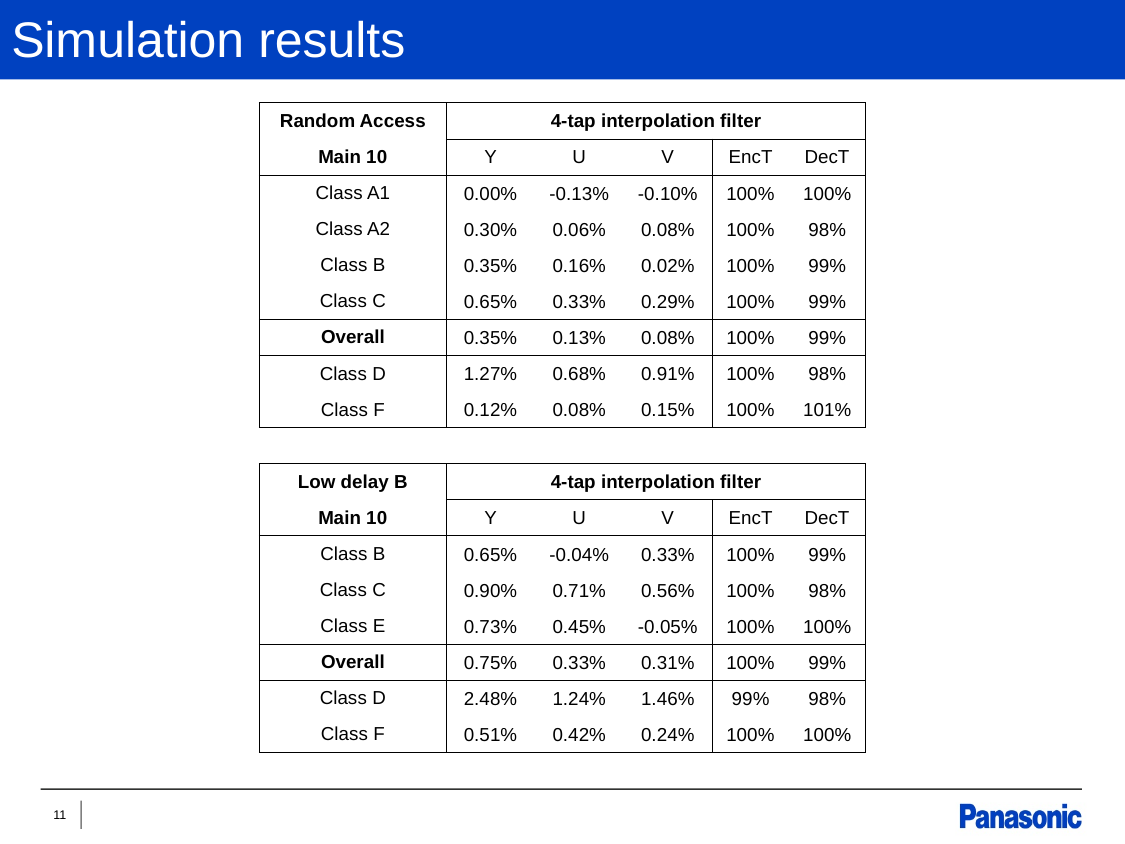

# Simulation results
| Random Access | 4-tap interpolation filter |  |  |  |  |
| --- | --- | --- | --- | --- | --- |
| Main 10 | Y | U | V | EncT | DecT |
| Class A1 | 0.00% | -0.13% | -0.10% | 100% | 100% |
| Class A2 | 0.30% | 0.06% | 0.08% | 100% | 98% |
| Class B | 0.35% | 0.16% | 0.02% | 100% | 99% |
| Class C | 0.65% | 0.33% | 0.29% | 100% | 99% |
| Overall | 0.35% | 0.13% | 0.08% | 100% | 99% |
| Class D | 1.27% | 0.68% | 0.91% | 100% | 98% |
| Class F | 0.12% | 0.08% | 0.15% | 100% | 101% |
|  |  |  |  |  |  |
| Low delay B | 4-tap interpolation filter |  |  |  |  |
| Main 10 | Y | U | V | EncT | DecT |
| Class B | 0.65% | -0.04% | 0.33% | 100% | 99% |
| Class C | 0.90% | 0.71% | 0.56% | 100% | 98% |
| Class E | 0.73% | 0.45% | -0.05% | 100% | 100% |
| Overall | 0.75% | 0.33% | 0.31% | 100% | 99% |
| Class D | 2.48% | 1.24% | 1.46% | 99% | 98% |
| Class F | 0.51% | 0.42% | 0.24% | 100% | 100% |